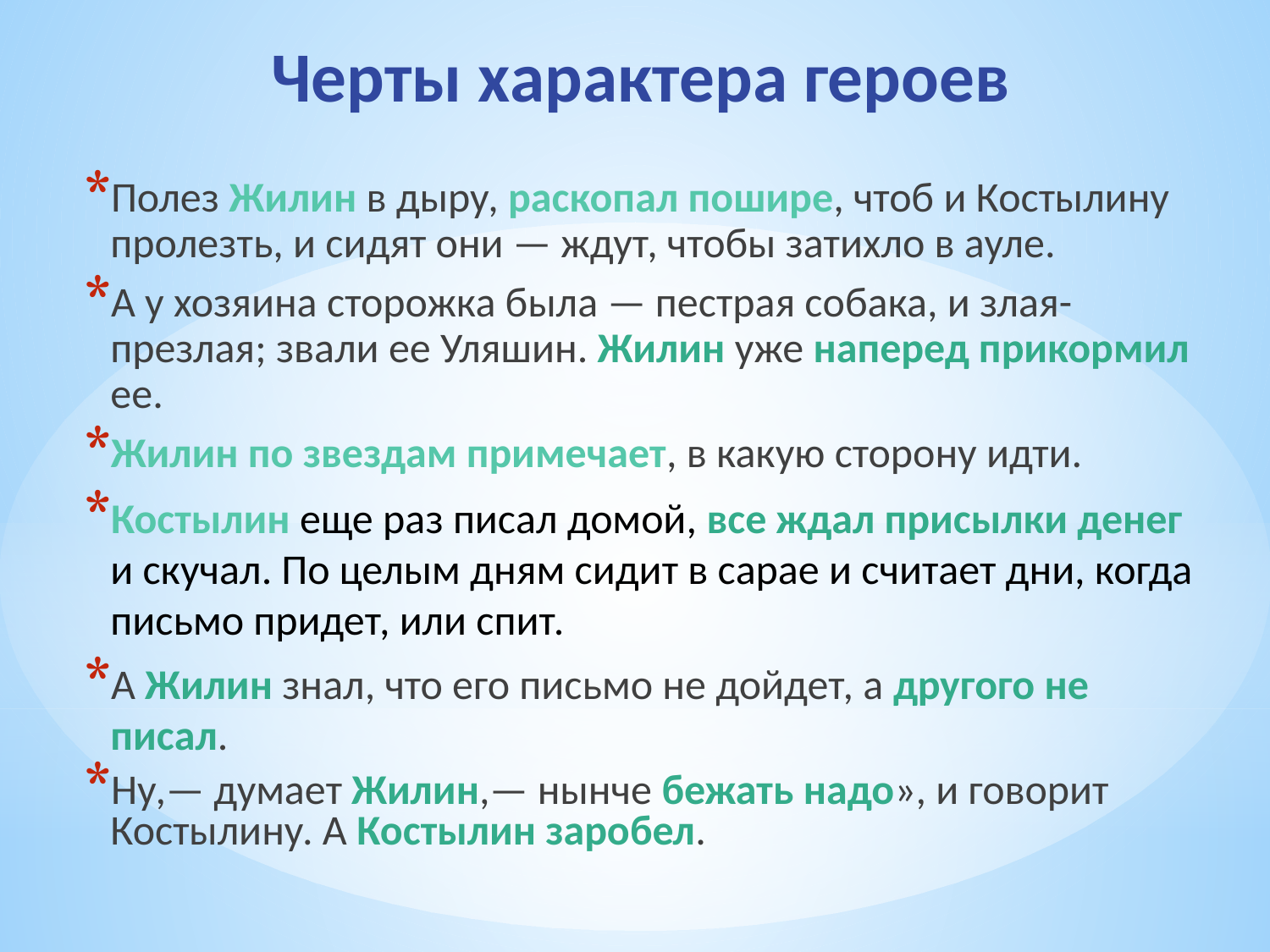

Черты характера героев
Полез Жилин в дыру, раскопал пошире, чтоб и Костылину пролезть, и сидят они — ждут, чтобы затихло в ауле.
А у хозяина сторожка была — пестрая собака, и злая-презлая; звали ее Уляшин. Жилин уже наперед прикормил ее.
Жилин по звездам примечает, в какую сторону идти.
Костылин еще раз писал домой, все ждал присылки денег и скучал. По целым дням сидит в сарае и считает дни, когда письмо придет, или спит.
А Жилин знал, что его письмо не дойдет, а другого не писал.
Ну,— думает Жилин,— нынче бежать надо», и говорит Костылину. А Костылин заробел.